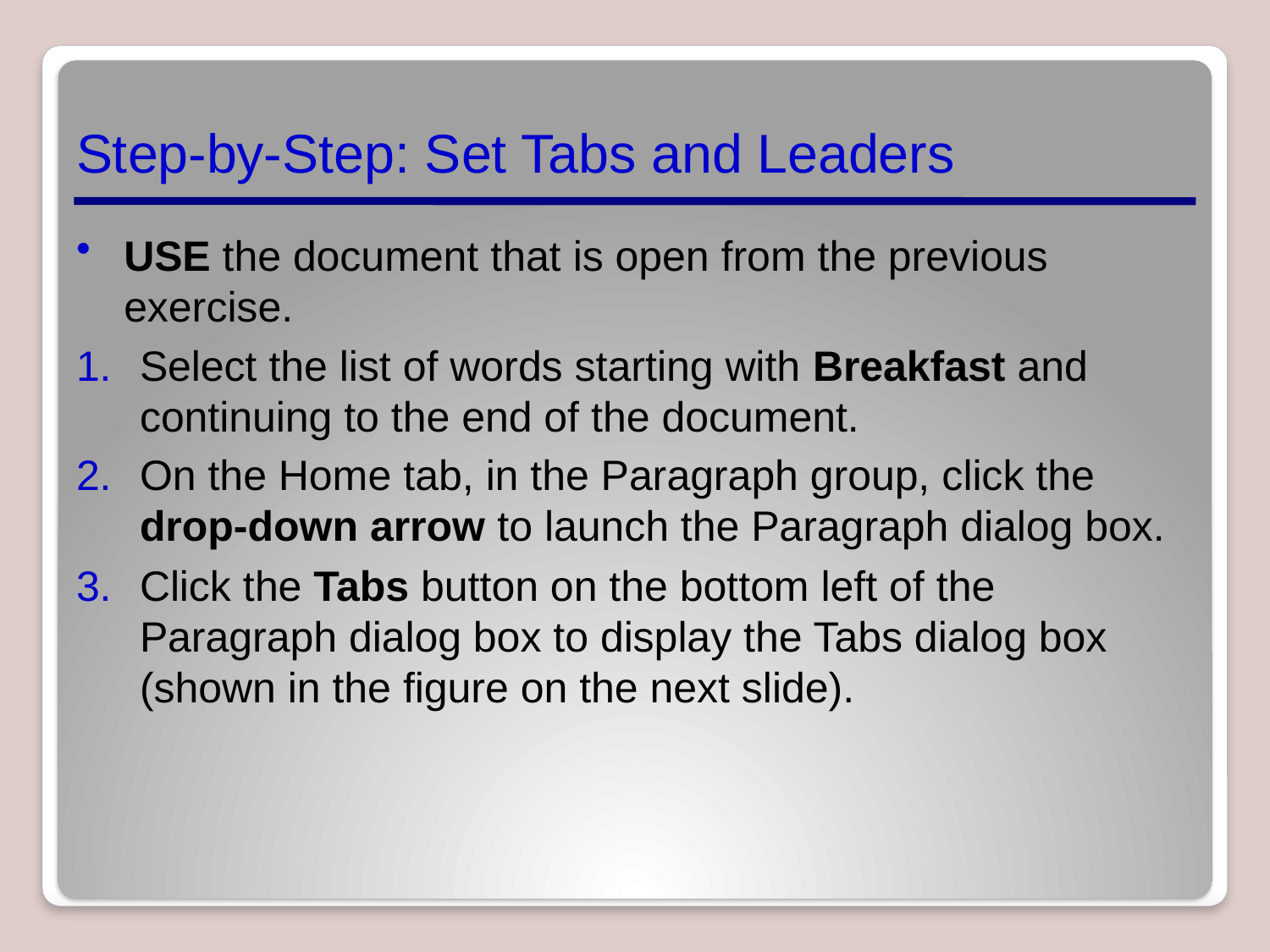

# Step-by-Step: Set Tabs and Leaders
USE the document that is open from the previous exercise.
Select the list of words starting with Breakfast and continuing to the end of the document.
On the Home tab, in the Paragraph group, click the drop-down arrow to launch the Paragraph dialog box.
Click the Tabs button on the bottom left of the Paragraph dialog box to display the Tabs dialog box (shown in the figure on the next slide).